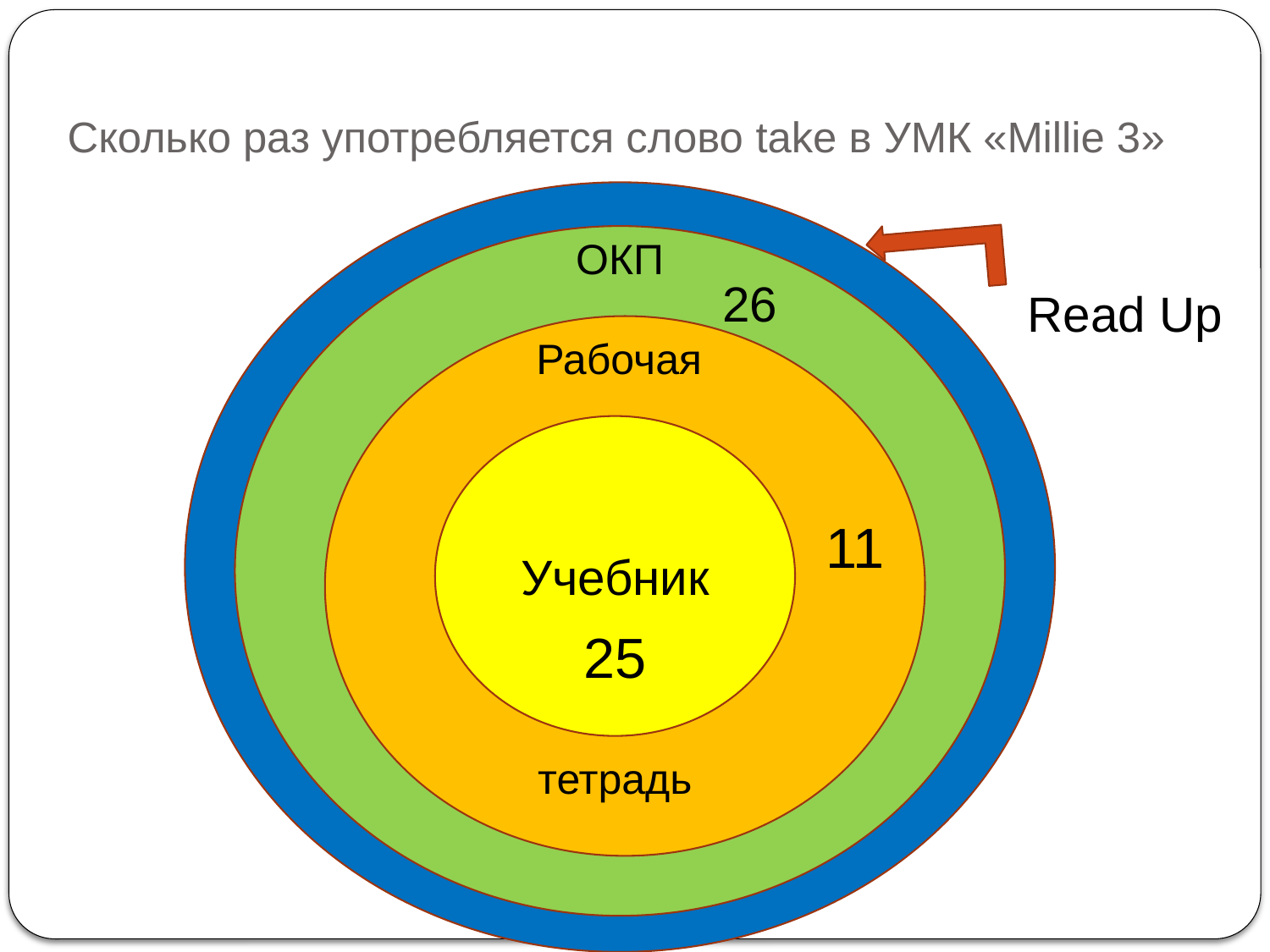

# Сколько раз употребляется слово take в УМК «Millie 3»

ОКП
26
Read Up

Рабочая
Учебник
11
25
тетрадь